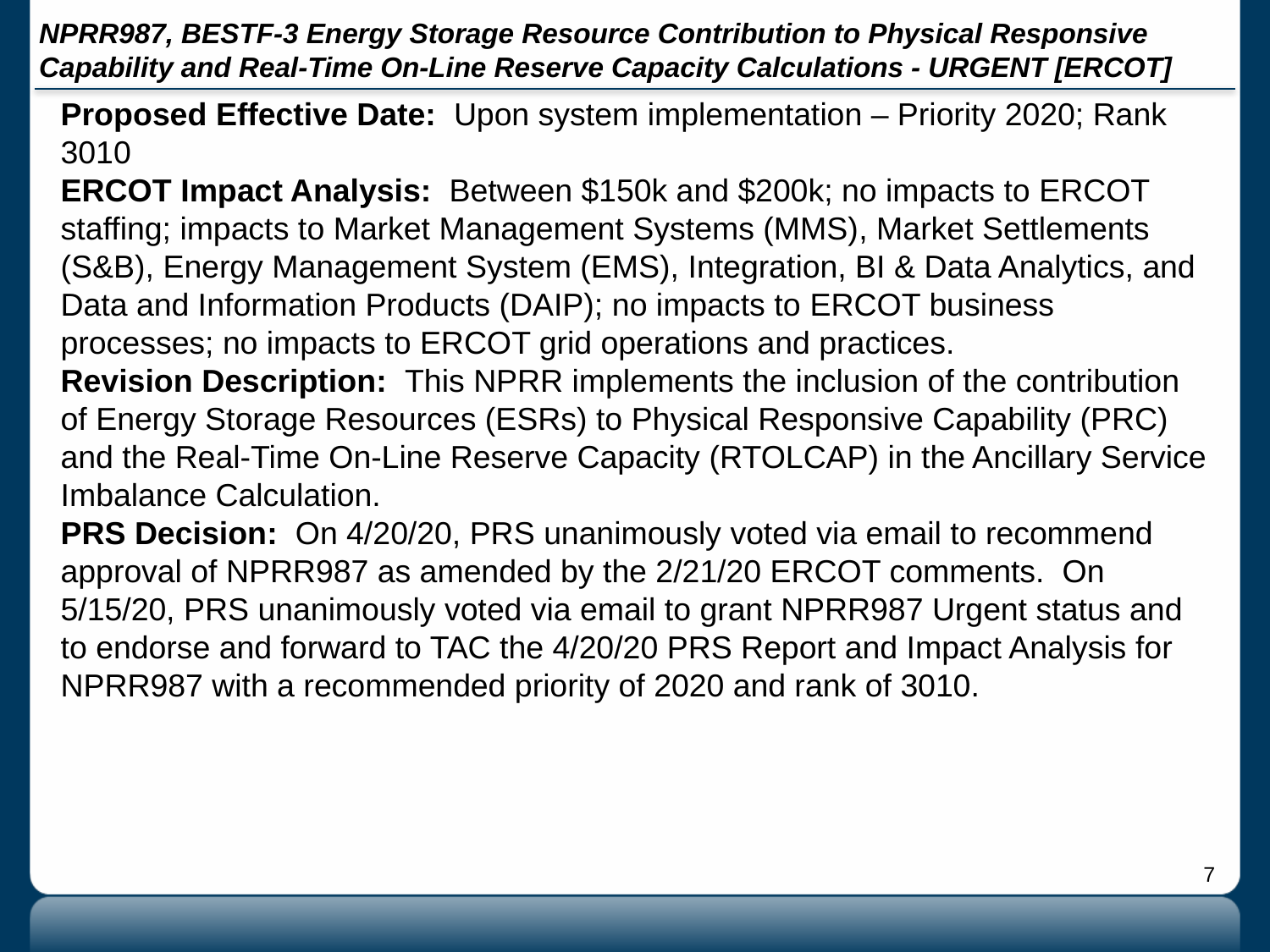

# NPRR987, BESTF-3 Energy Storage Resource Contribution to Physical Responsive Capability and Real-Time On-Line Reserve Capacity Calculations - URGENT [ERCOT]
Proposed Effective Date:  Upon system implementation – Priority 2020; Rank 3010
ERCOT Impact Analysis:  Between $150k and $200k; no impacts to ERCOT staffing; impacts to Market Management Systems (MMS), Market Settlements (S&B), Energy Management System (EMS), Integration, BI & Data Analytics, and Data and Information Products (DAIP); no impacts to ERCOT business processes; no impacts to ERCOT grid operations and practices.
Revision Description:  This NPRR implements the inclusion of the contribution of Energy Storage Resources (ESRs) to Physical Responsive Capability (PRC) and the Real-Time On-Line Reserve Capacity (RTOLCAP) in the Ancillary Service Imbalance Calculation.
PRS Decision:  On 4/20/20, PRS unanimously voted via email to recommend approval of NPRR987 as amended by the 2/21/20 ERCOT comments.  On 5/15/20, PRS unanimously voted via email to grant NPRR987 Urgent status and to endorse and forward to TAC the 4/20/20 PRS Report and Impact Analysis for NPRR987 with a recommended priority of 2020 and rank of 3010.